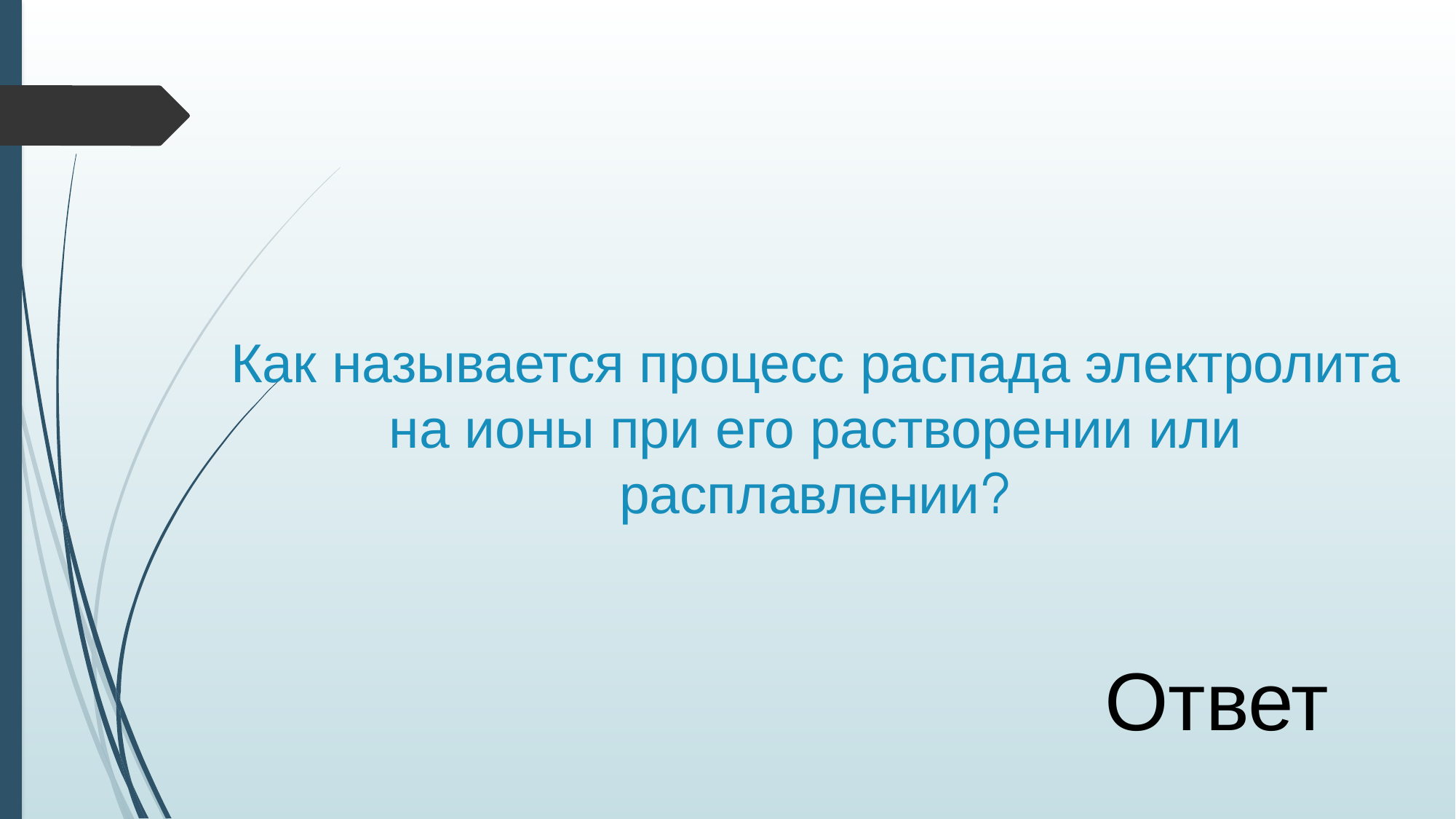

# Как называется процесс распада электролита на ионы при его растворении или расплавлении?
Ответ